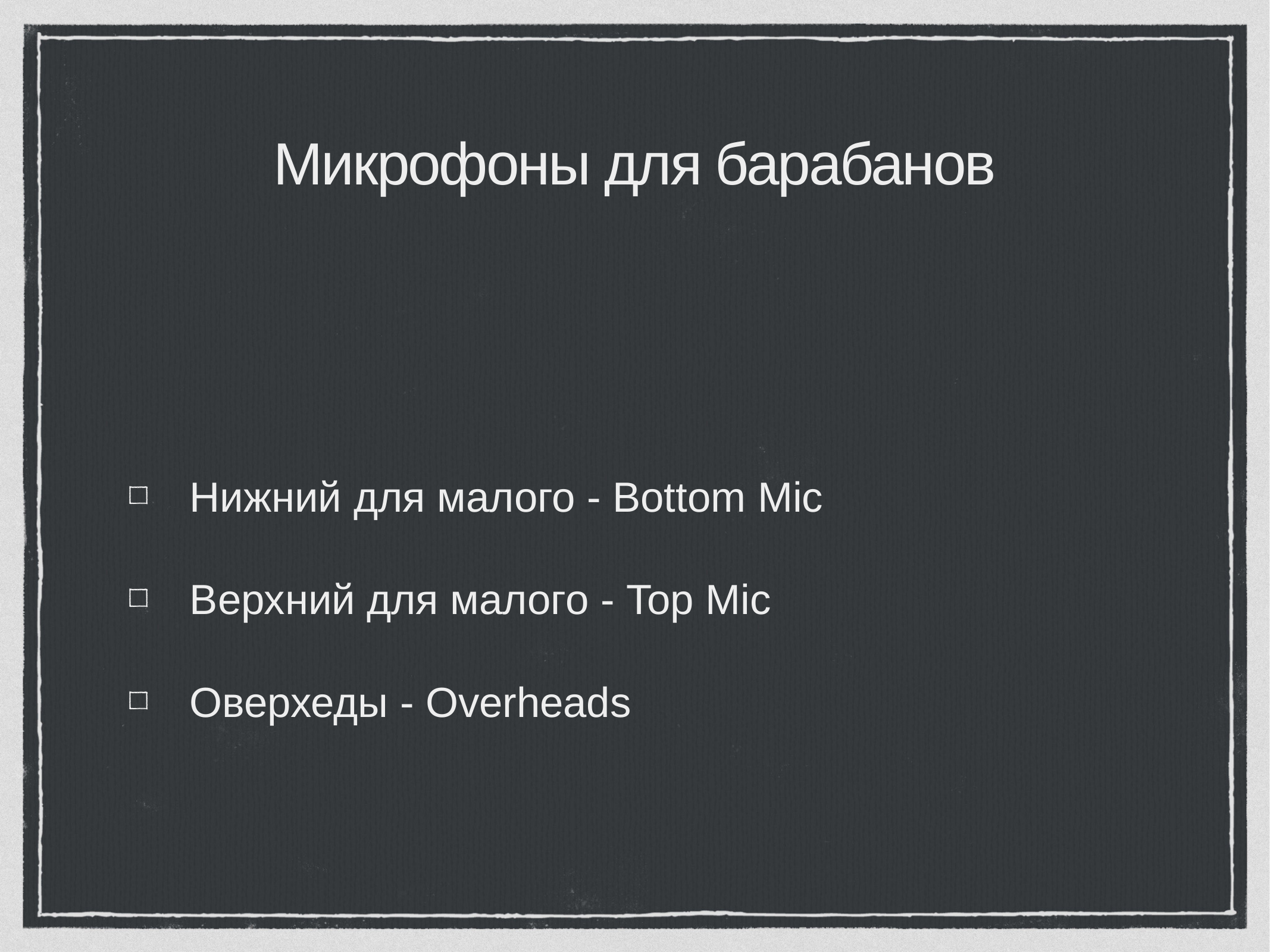

# Микрофоны для барабанов
Нижний для малого - Bottom Mic
Верхний для малого - Top Mic
Оверхеды - Overheads